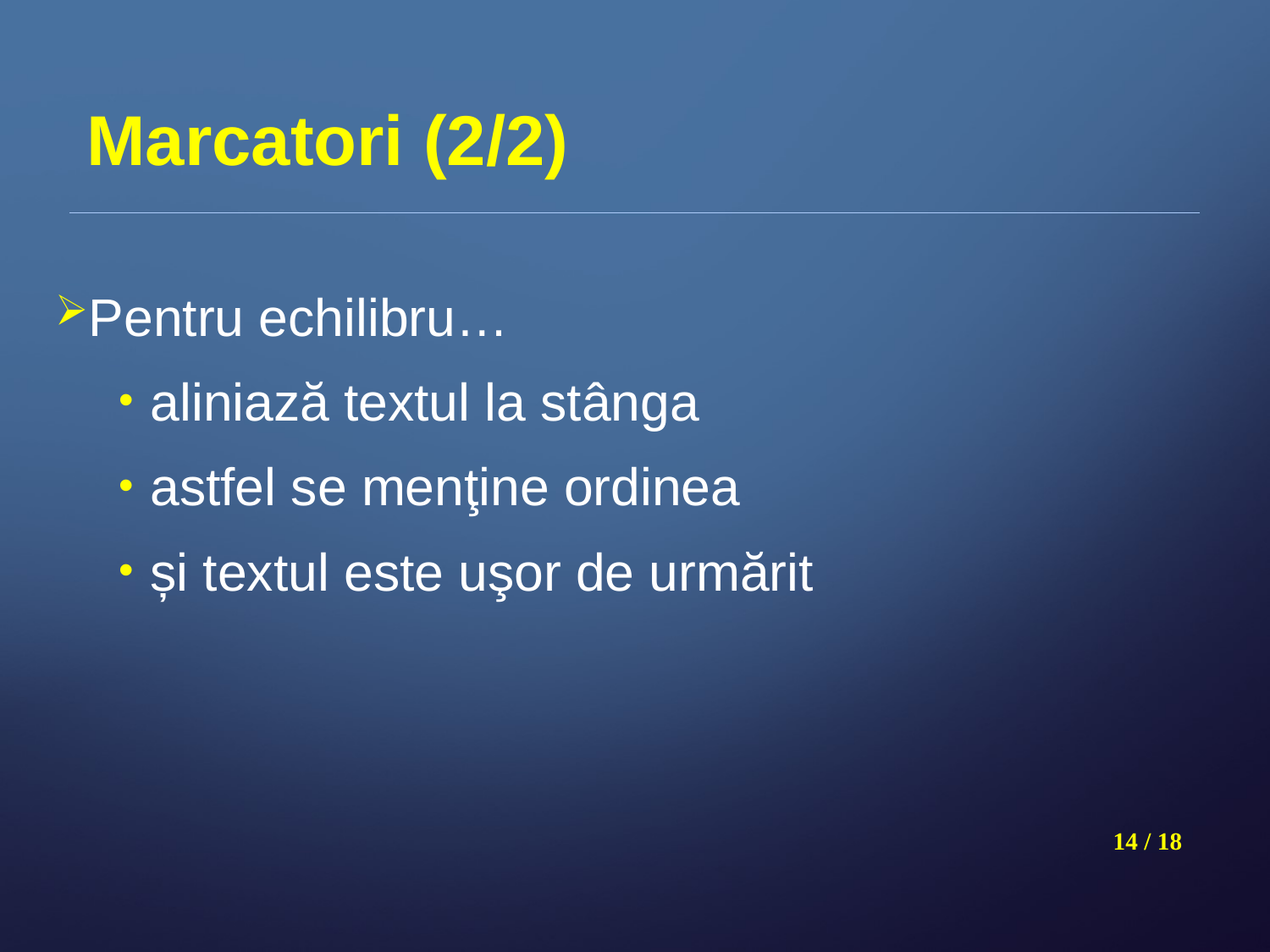

# Marcatori (2/2)
Pentru echilibru…
aliniază textul la stânga
astfel se menţine ordinea
și textul este uşor de urmărit

14 / 18